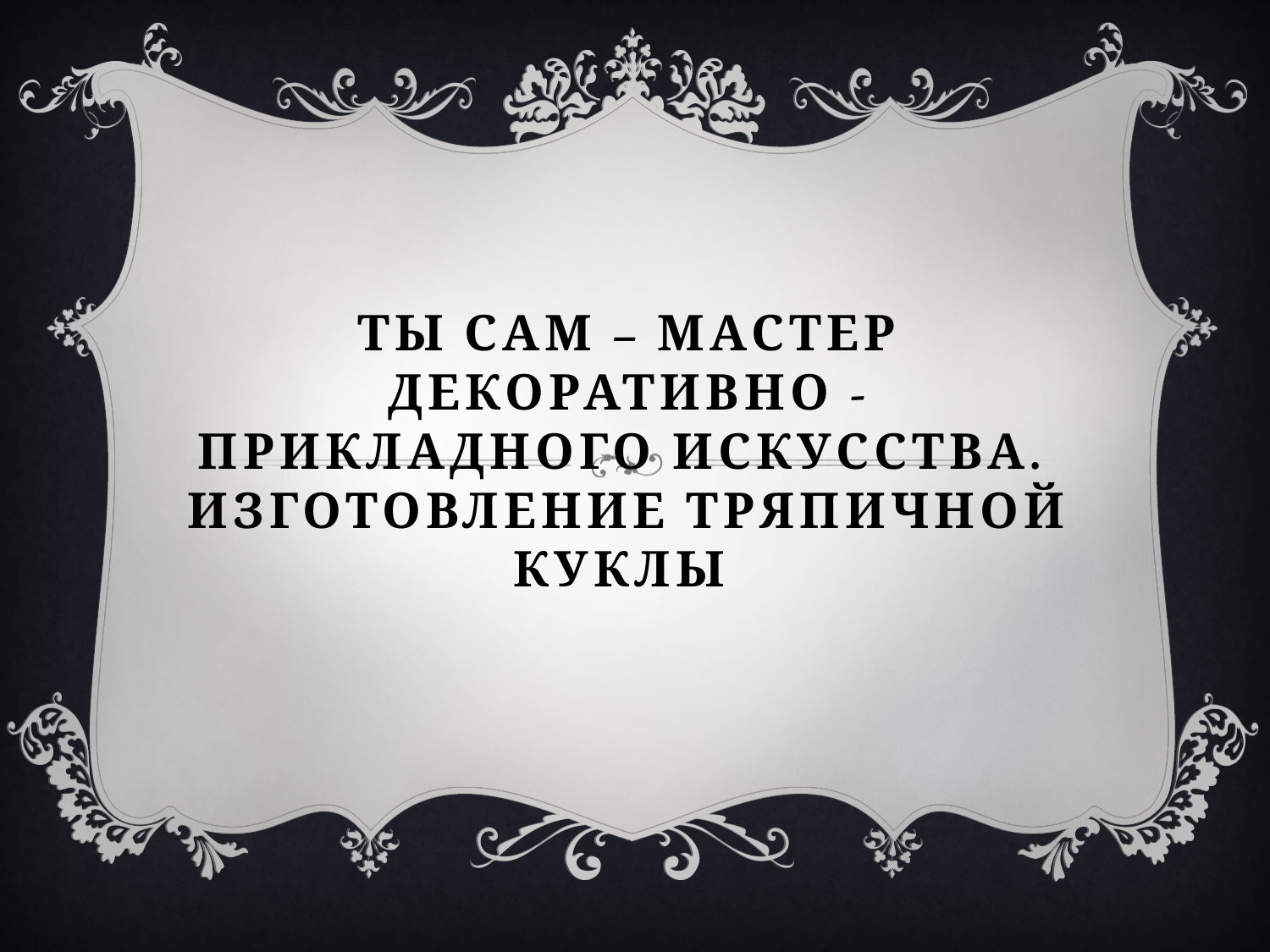

# Ты сам – мастер ДЕКОРАТИВНО -ПРИКЛАДНОГО ИСКУССТВА. Изготовление тряпичной куклы